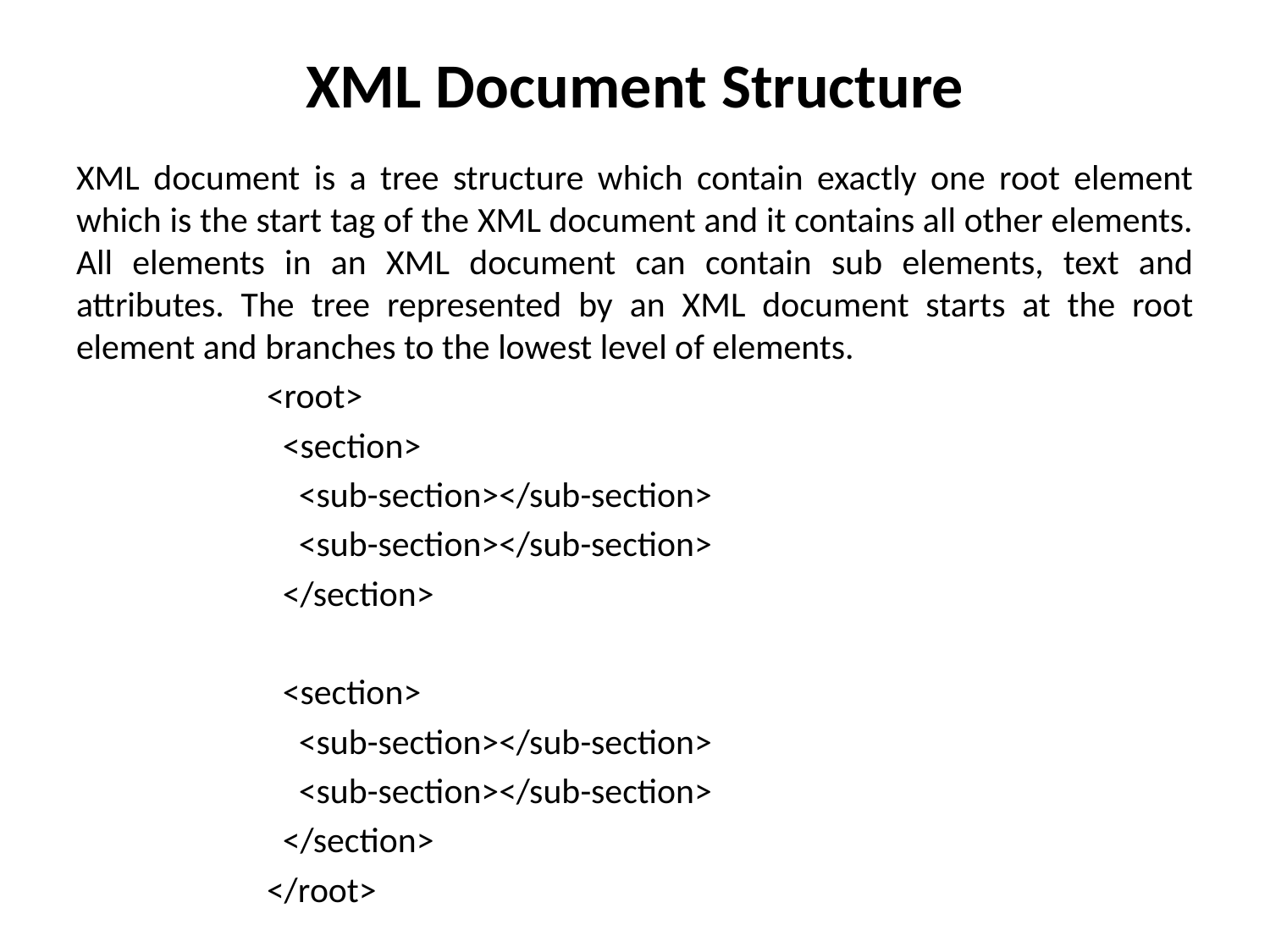

# XML Document Structure
XML document is a tree structure which contain exactly one root element which is the start tag of the XML document and it contains all other elements. All elements in an XML document can contain sub elements, text and attributes. The tree represented by an XML document starts at the root element and branches to the lowest level of elements.
<root>
  <section>
    <sub-section></sub-section>
    <sub-section></sub-section>
  </section>

  <section>
    <sub-section></sub-section>
    <sub-section></sub-section>
  </section>
</root>